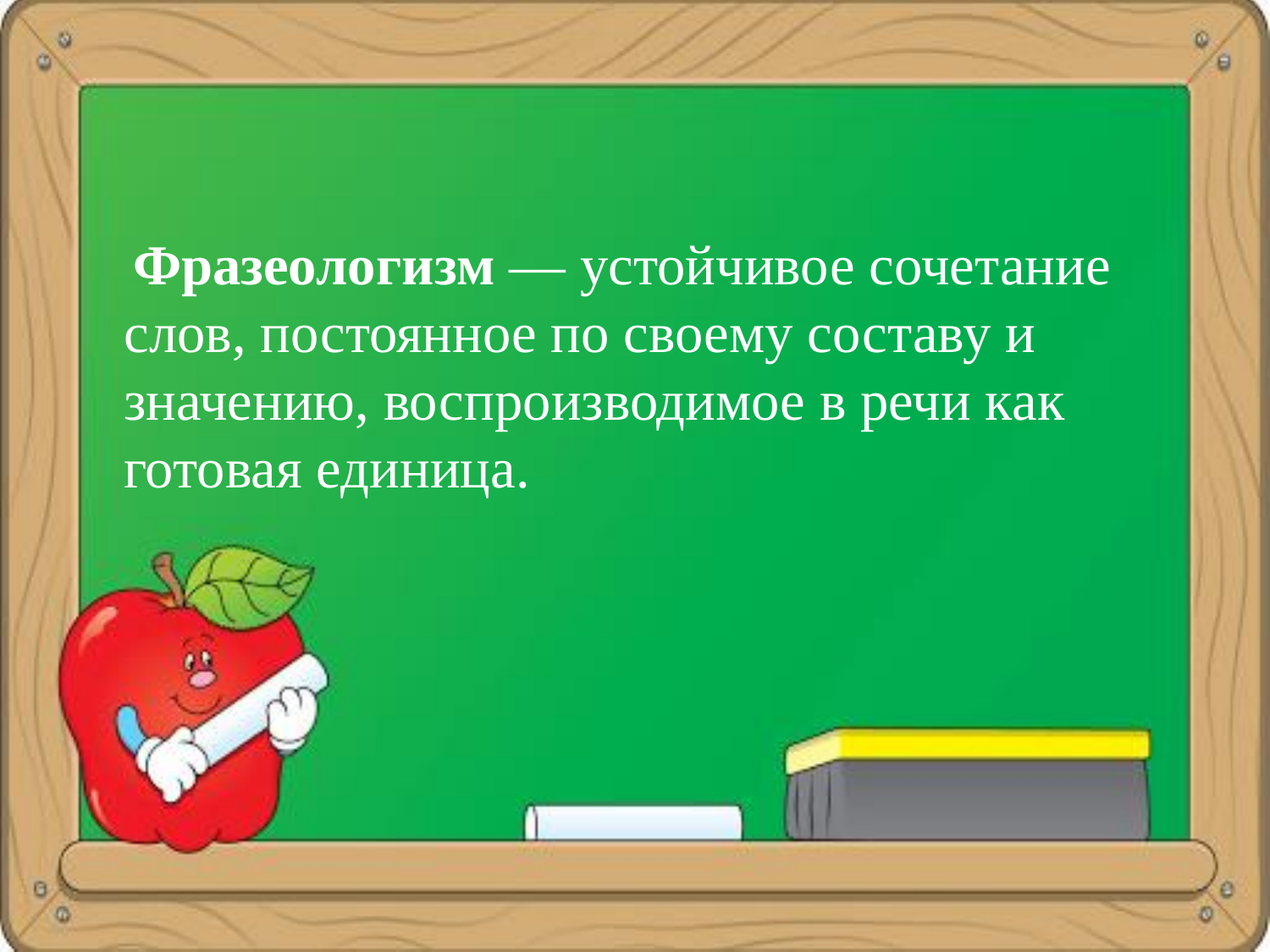

#
    Фразеологизм — устойчивое сочетание слов, постоянное по своему составу и значению, воспроизводимое в речи как готовая единица.